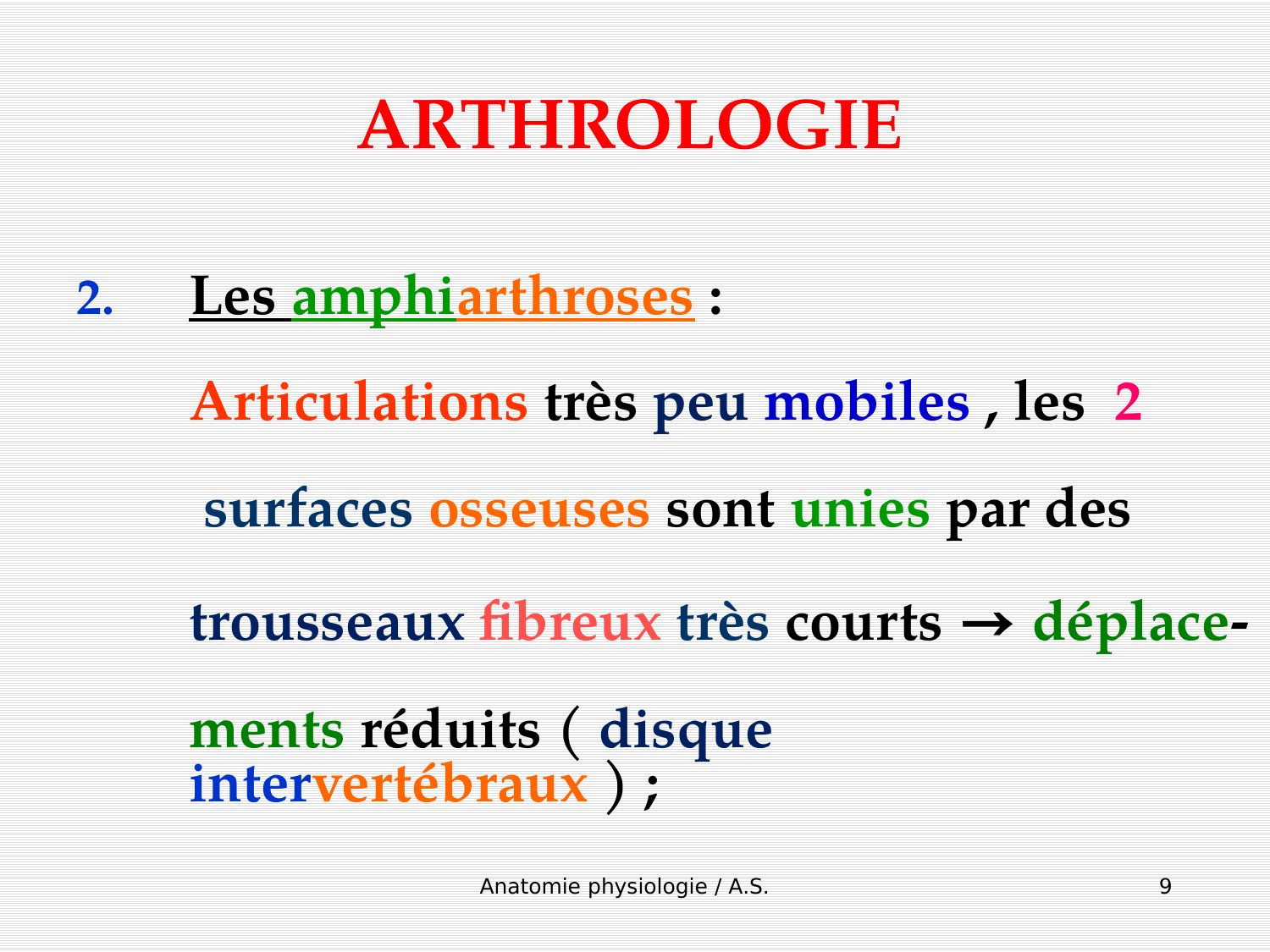

# ARTHROLOGIE
Les amphiarthroses :

       	Articulations très peu mobiles , les  2

    	 surfaces osseuses sont unies par des

    	trousseaux fibreux très courts → déplace-

    	ments réduits ( disque intervertébraux ) ;
Anatomie physiologie / A.S.
9